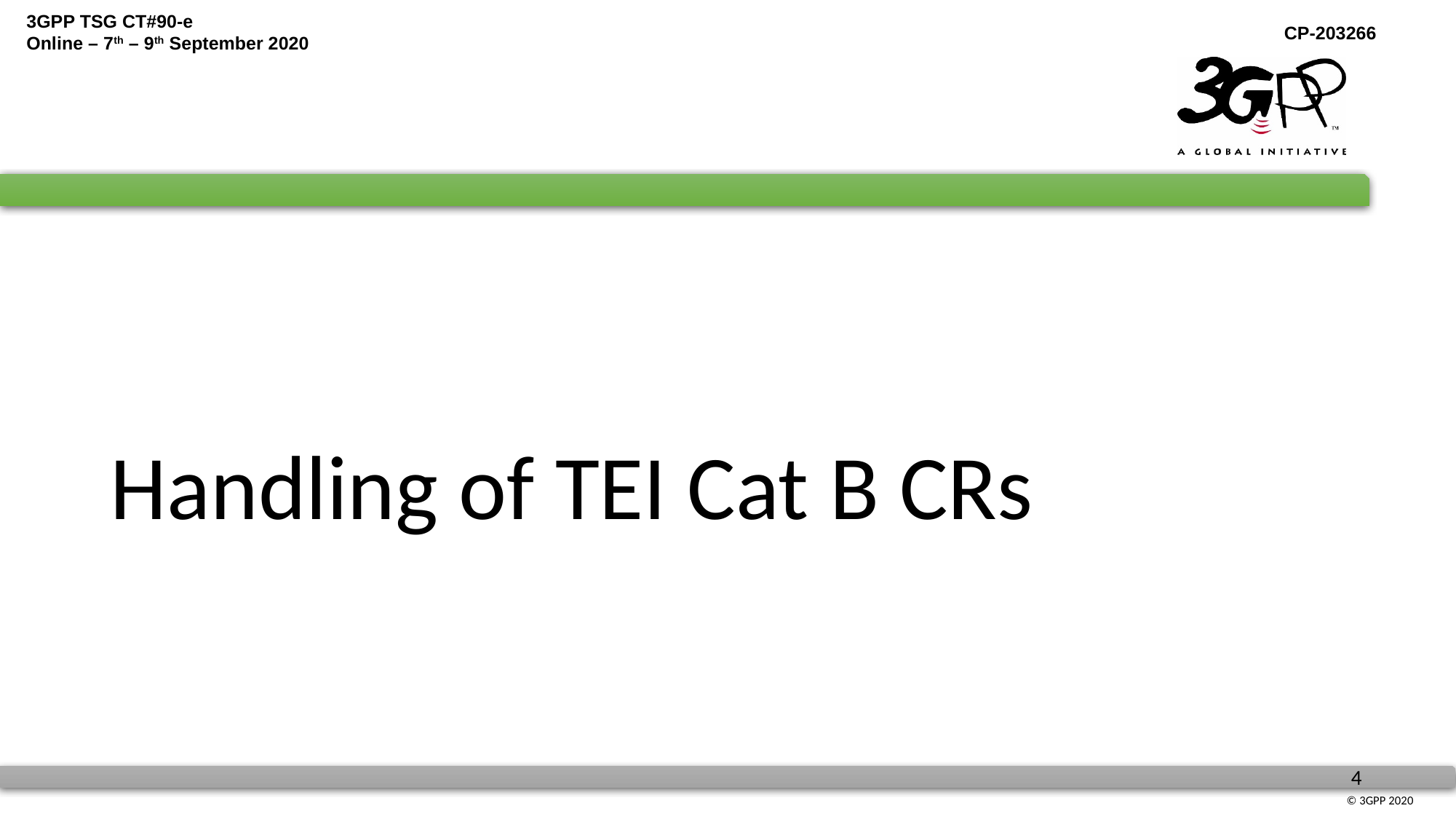

# Handling of TEI Cat B CRs